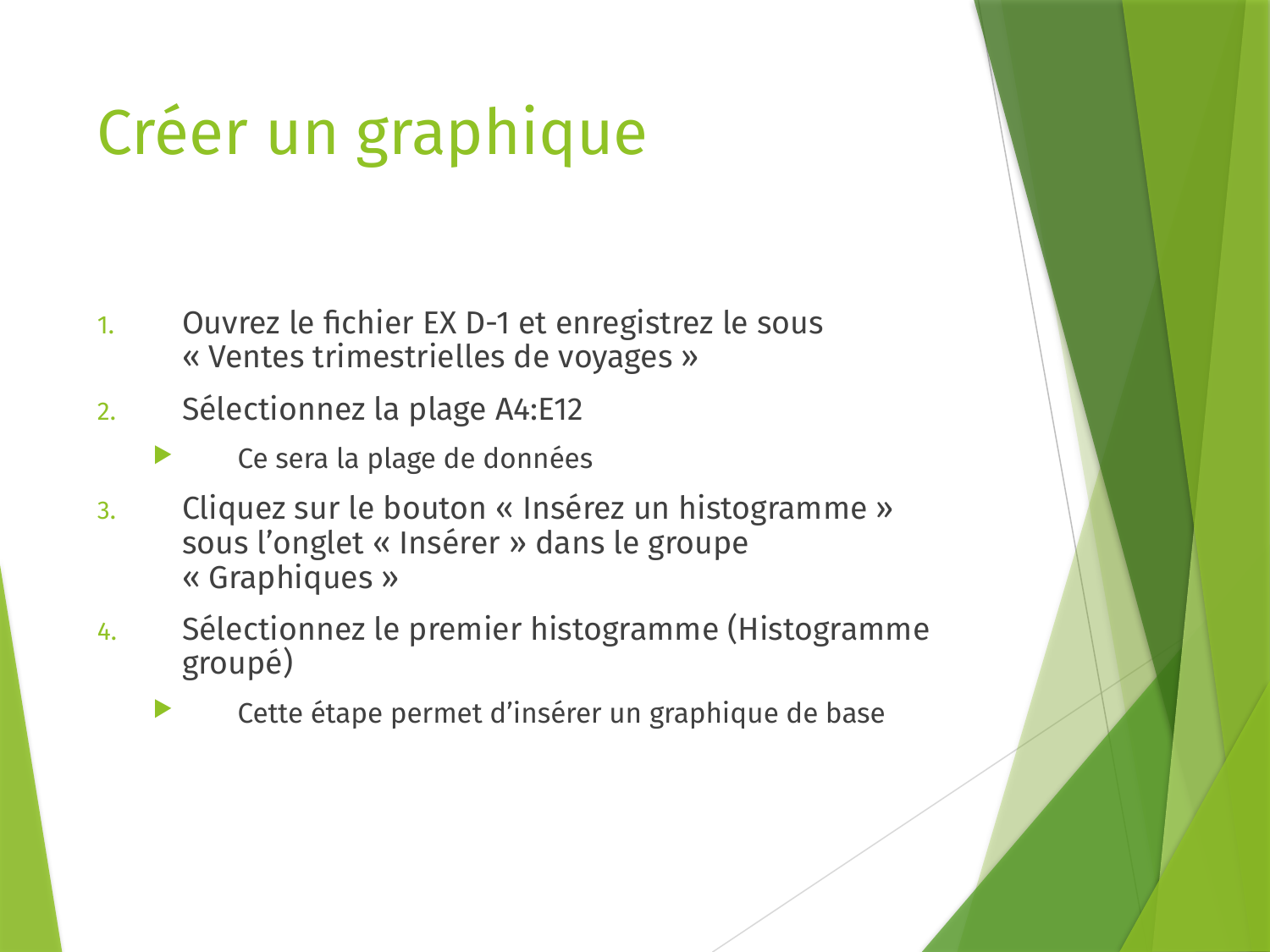

# Créer un graphique
Ouvrez le fichier EX D-1 et enregistrez le sous « Ventes trimestrielles de voyages »
Sélectionnez la plage A4:E12
Ce sera la plage de données
Cliquez sur le bouton « Insérez un histogramme » sous l’onglet « Insérer » dans le groupe « Graphiques »
Sélectionnez le premier histogramme (Histogramme groupé)
Cette étape permet d’insérer un graphique de base